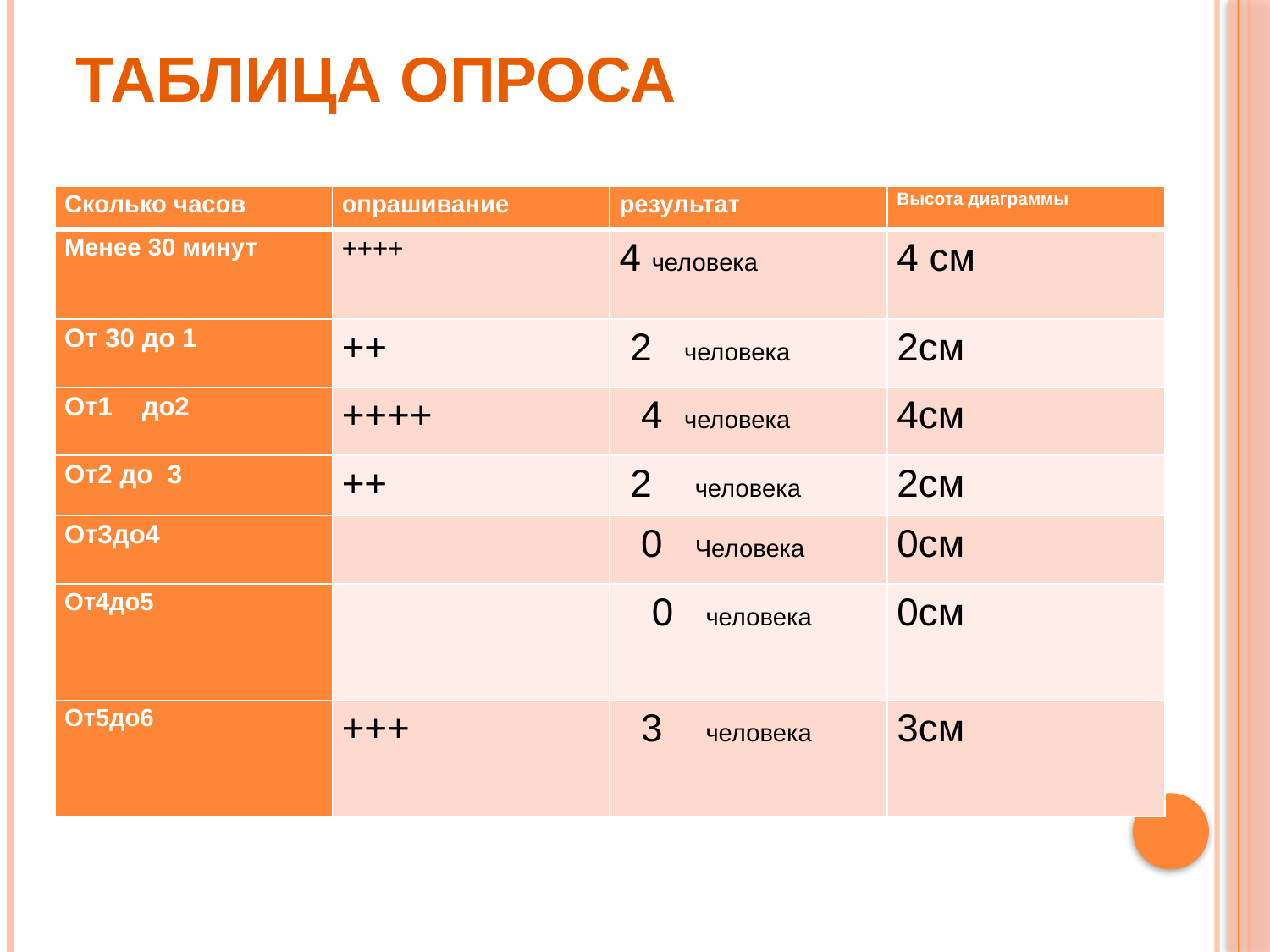

# Таблица опроса
| Сколько часов | опрашивание | результат | Высота диаграммы |
| --- | --- | --- | --- |
| Менее 30 минут | ++++ | 4 человека | 4 см |
| От 30 до 1 | ++ | 2 человека | 2см |
| От1 до2 | ++++ | 4 человека | 4см |
| От2 до 3 | ++ | 2 человека | 2см |
| От3до4 |  | 0 Человека | 0см |
| От4до5 |  | 0 человека | 0см |
| От5до6 | +++ | 3 человека | 3см |